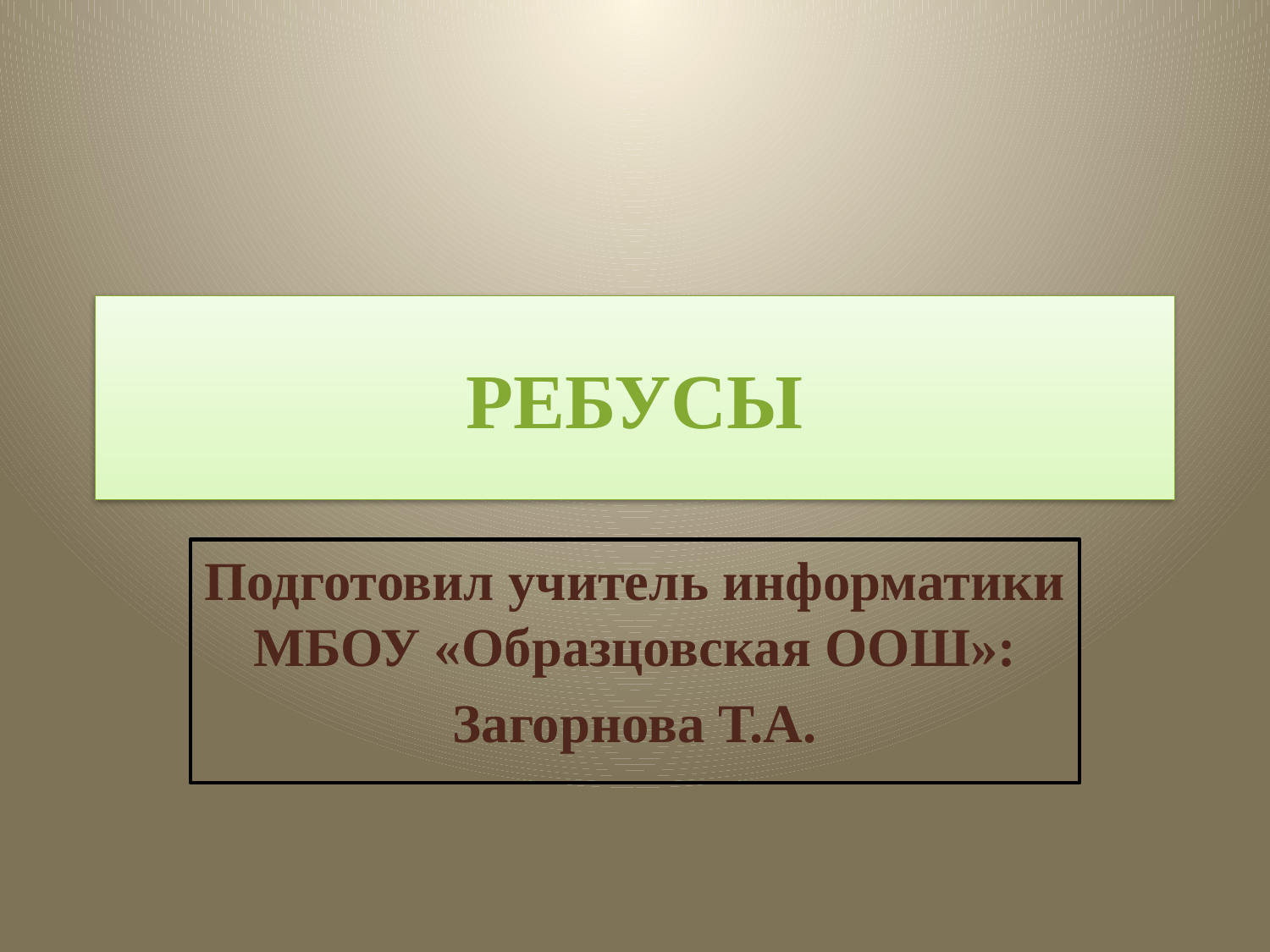

# РЕБУСЫ
Подготовил учитель информатики МБОУ «Образцовская ООШ»:
Загорнова Т.А.